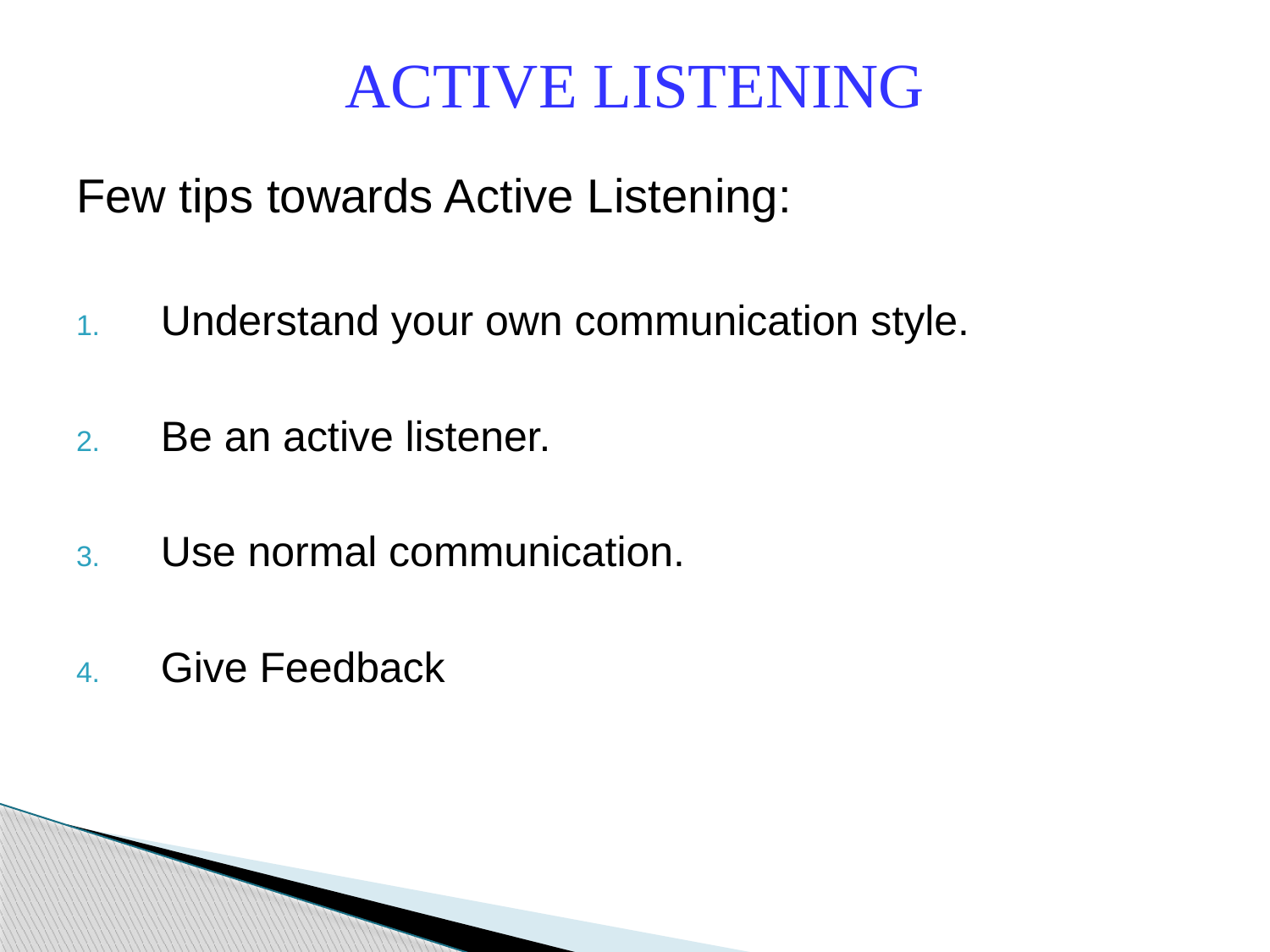

ACTIVE LISTENING
Few tips towards Active Listening:

Understand your own communication style.

Be an active listener.

Use normal communication.

Give Feedback